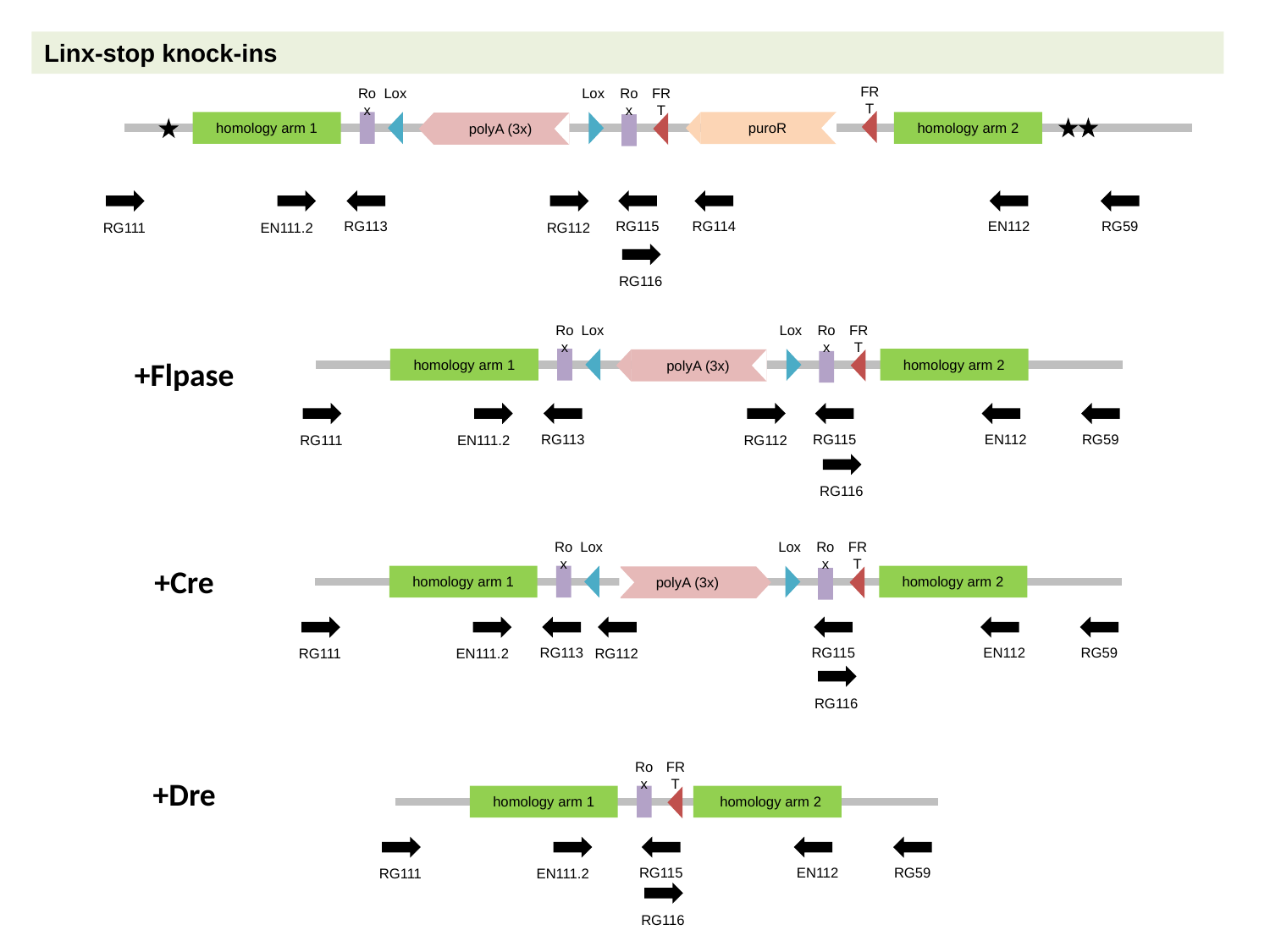

Linx-stop knock-ins
FRT
Rox
Lox
Lox
Rox
FRT

homology arm 1

puroR

polyA (3x)

homology arm 2

RG111

EN111.2

RG113

RG112

RG115

RG114

EN112

RG59

RG116
Rox
Lox
Lox
Rox
FRT

homology arm 1

polyA (3x)

homology arm 2

+Flpase

RG111

EN111.2

RG113

RG112

RG115

EN112

RG59

RG116
Rox
Lox
Lox
Rox
FRT

homology arm 1

polyA (3x)

homology arm 2

+Cre

RG111

EN111.2

RG113

RG112

RG115

EN112

RG59

RG116
Rox
FRT

homology arm 1

homology arm 2

+Dre

RG111

EN111.2

RG115

EN112

RG59

RG116